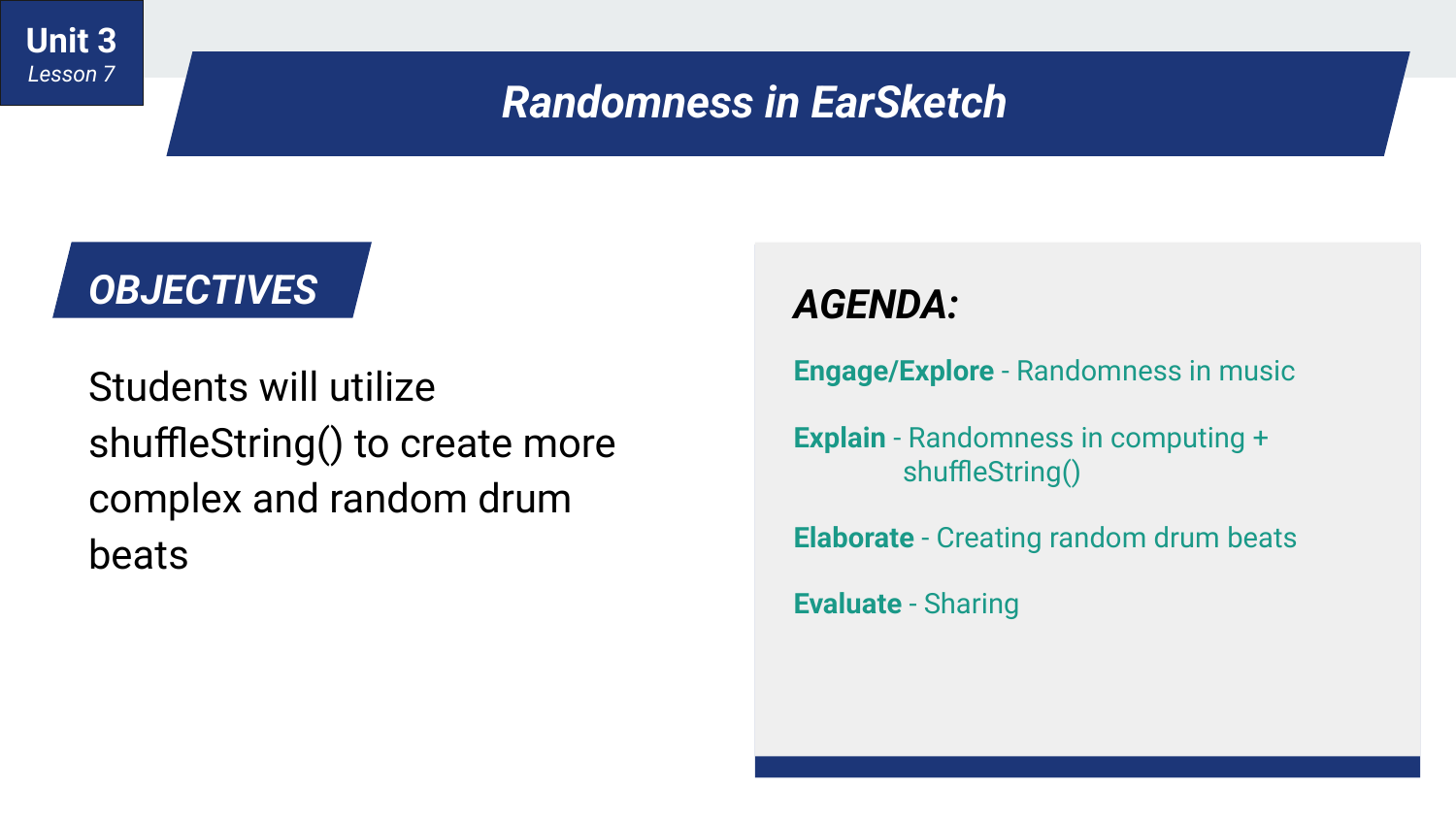

Unit 3 Lesson 7

# Randomness in EarSketch

OBJECTIVES

AGENDA:
Engage/Explore - Randomness in music
Explain - Randomness in computing + shuffleString()
Elaborate - Creating random drum beats
Evaluate - Sharing
Students will utilize shuffleString() to create more complex and random drum beats